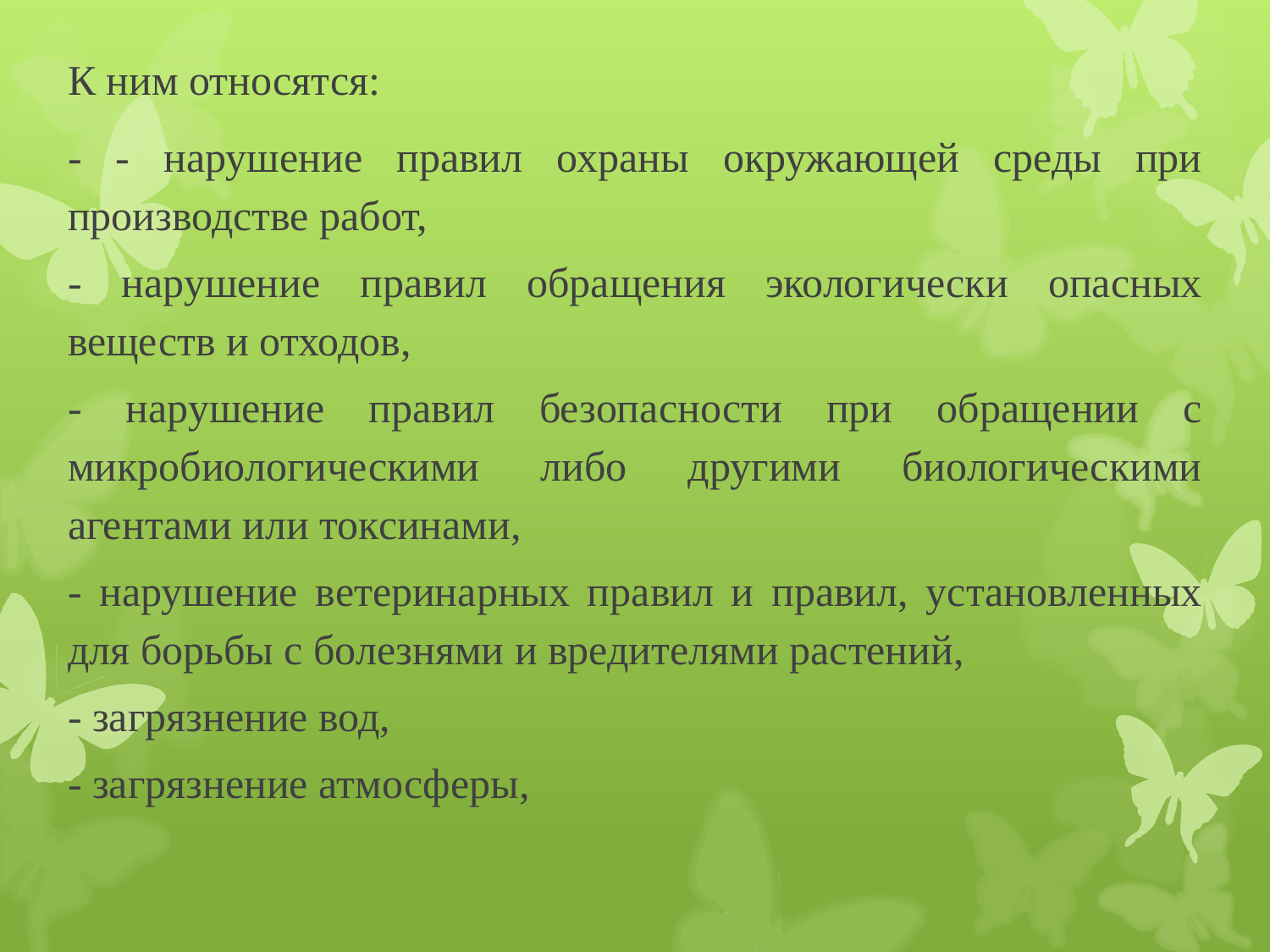

К ним относятся:
- - нарушение правил охраны окружающей среды при производстве работ,
- нарушение правил обращения экологически опасных веществ и отходов,
- нарушение правил безопасности при обращении с микробиологическими либо другими биологическими агентами или токсинами,
- нарушение ветеринарных правил и правил, установленных для борьбы с болезнями и вредителями растений,
- загрязнение вод,
- загрязнение атмосферы,